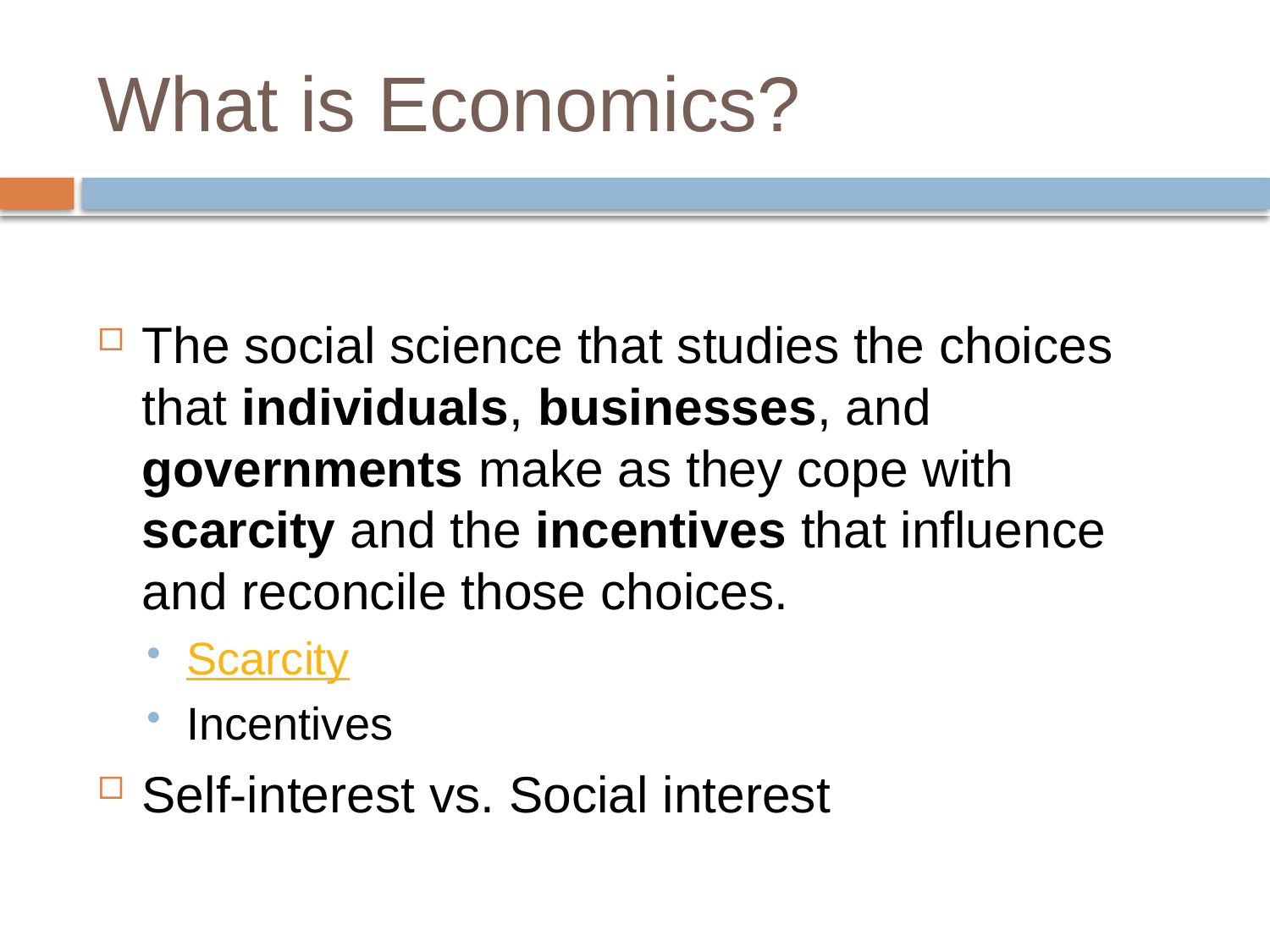

# What is Economics?

The social science that studies the choices that individuals, businesses, and governments make as they cope with scarcity and the incentives that influence and reconcile those choices.
Scarcity
Incentives
Self-interest vs. Social interest